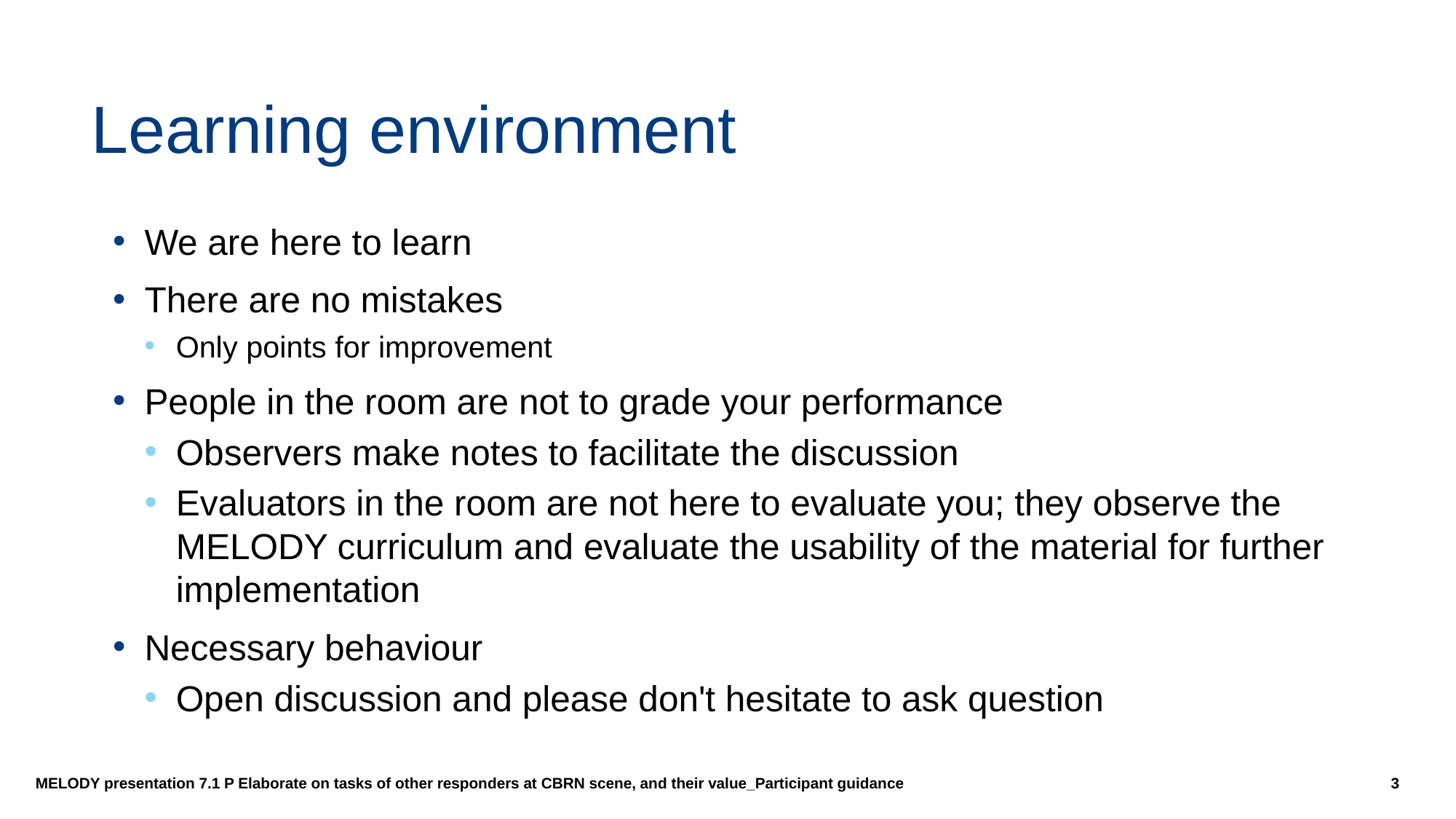

# Learning environment
We are here to learn
There are no mistakes
Only points for improvement
People in the room are not to grade your performance
Observers make notes to facilitate the discussion
Evaluators in the room are not here to evaluate you; they observe the MELODY curriculum and evaluate the usability of the material for further implementation
Necessary behaviour
Open discussion and please don't hesitate to ask question

MELODY presentation 7.1 P Elaborate on tasks of other responders at CBRN scene, and their value_Participant guidance
3